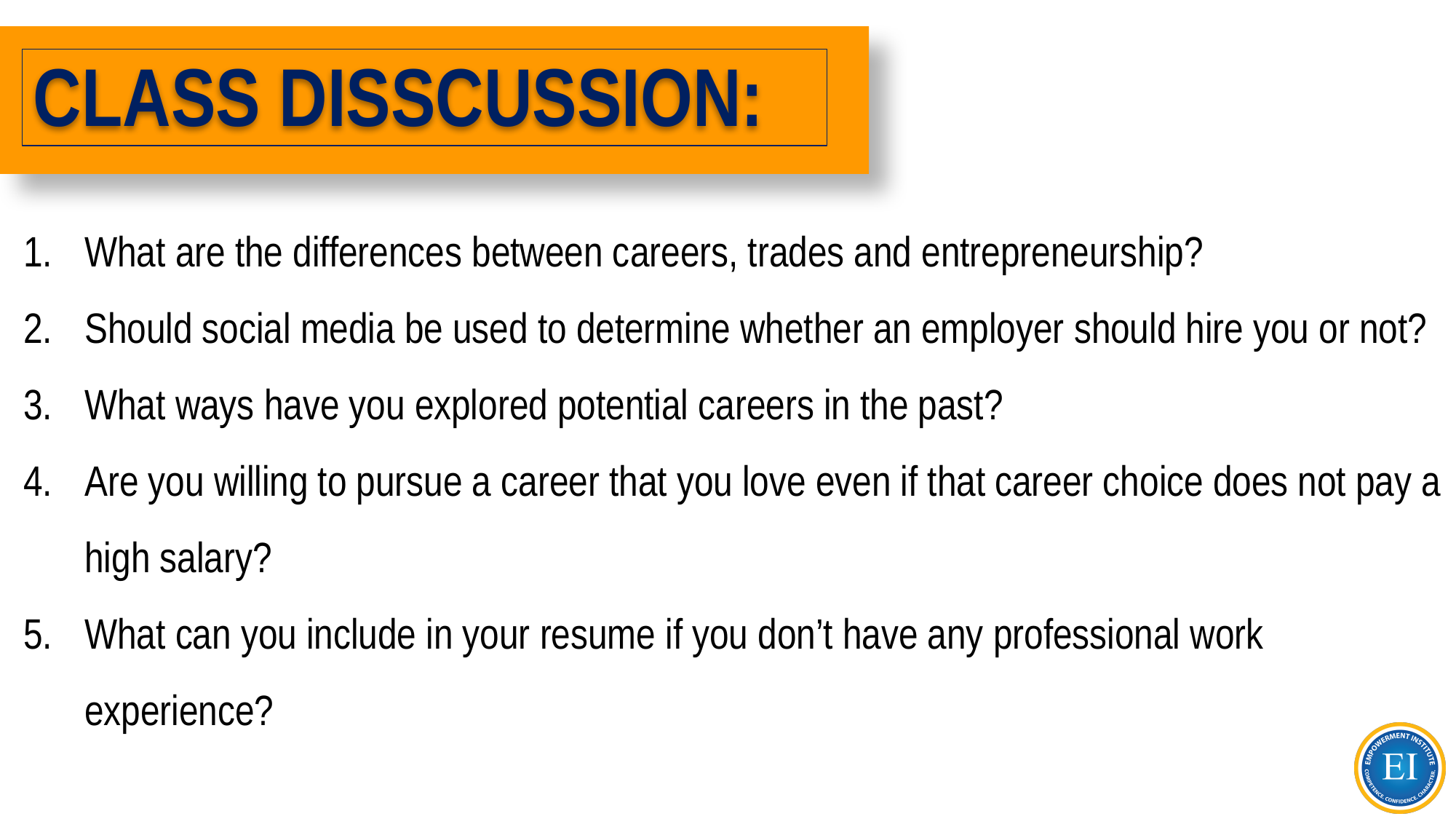

# CLASS DISSCUSSION:

What are the differences between careers, trades and entrepreneurship?
Should social media be used to determine whether an employer should hire you or not?
What ways have you explored potential careers in the past?
Are you willing to pursue a career that you love even if that career choice does not pay a high salary?
What can you include in your resume if you don’t have any professional work experience?